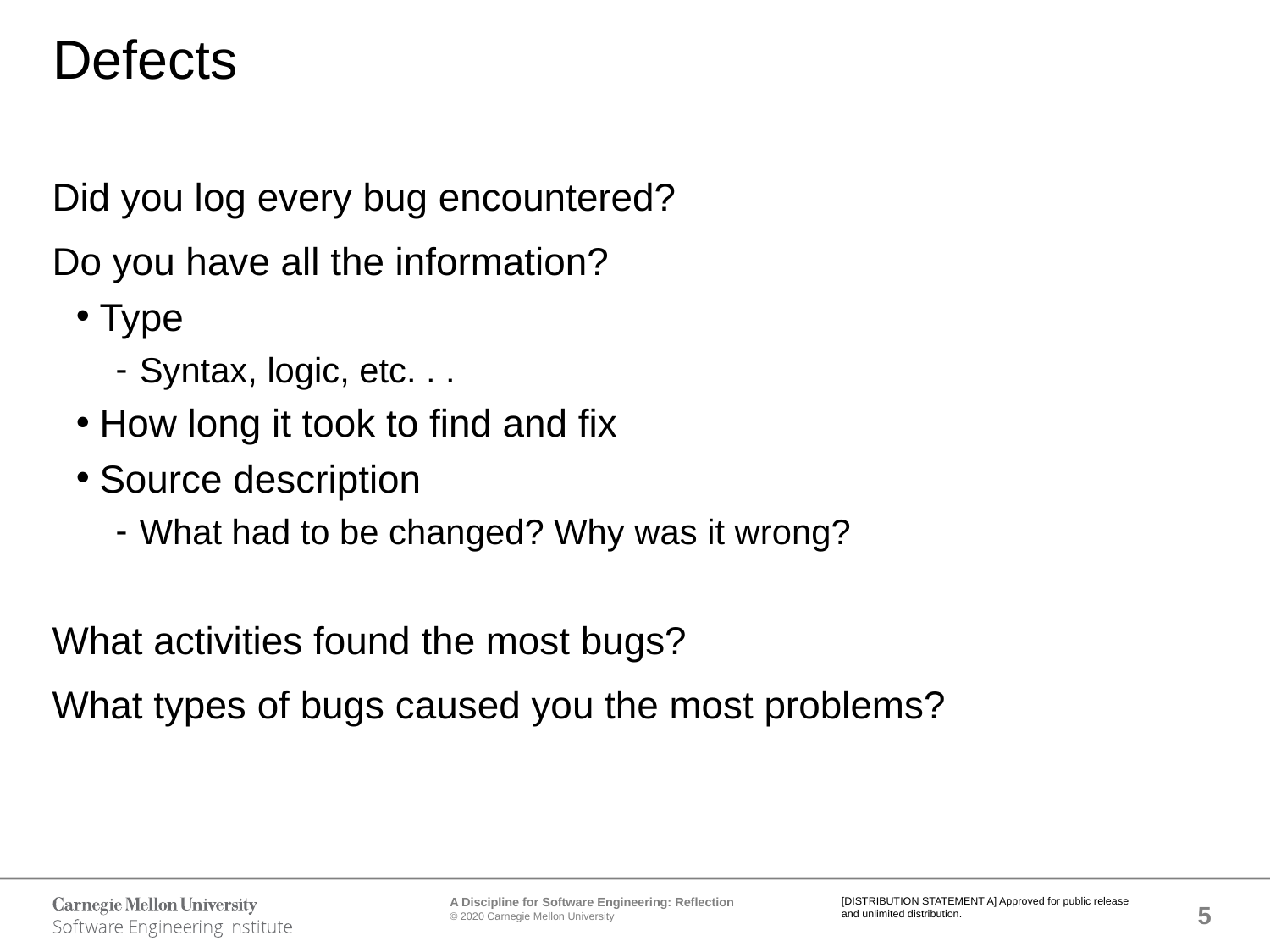

# Defects
Did you log every bug encountered?
Do you have all the information?
Type
Syntax, logic, etc. . .
How long it took to find and fix
Source description
What had to be changed? Why was it wrong?

What activities found the most bugs?
What types of bugs caused you the most problems?